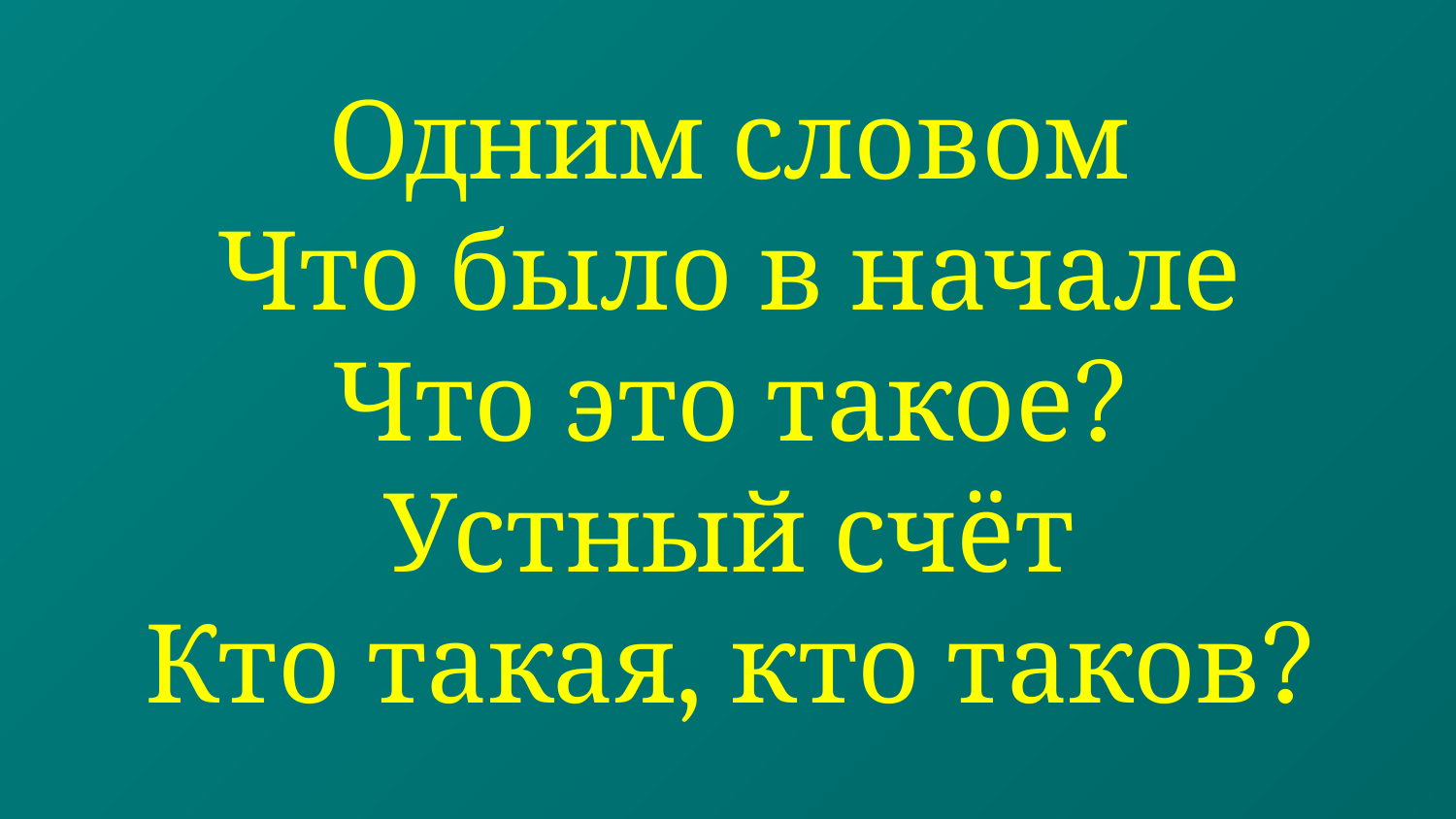

# Одним словом Что было в начале Что это такое? Устный счёт Кто такая, кто таков?